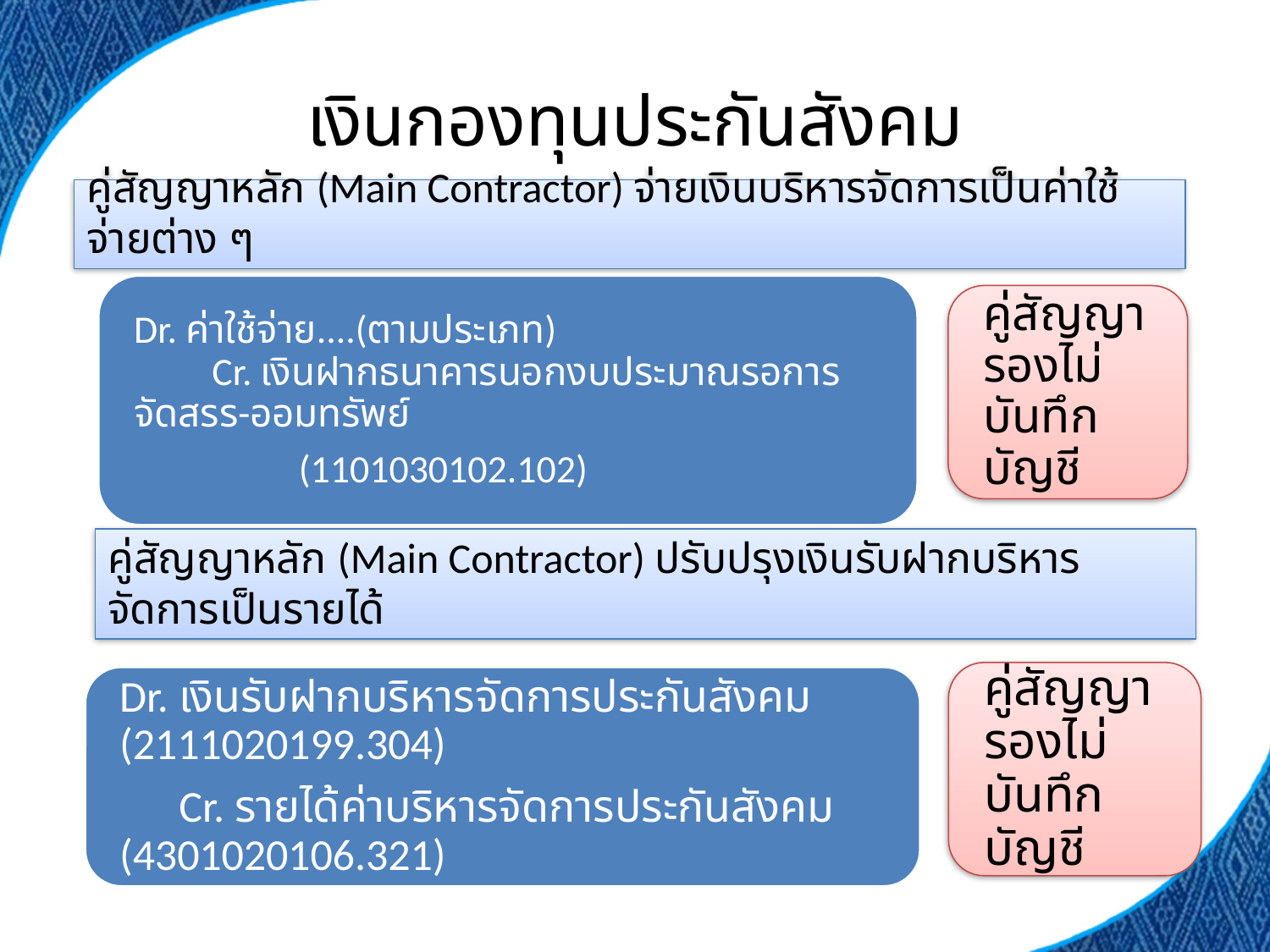

# เงินกองทุนประกันสังคม
คู่สัญญาหลัก (Main Contractor) จ่ายเงินบริหารจัดการเป็นค่าใช้จ่ายต่าง ๆ
Dr. ค่าใช้จ่าย....(ตามประเภท)
         Cr. เงินฝากธนาคารนอกงบประมาณรอการจัดสรร-ออมทรัพย์
                   (1101030102.102)
คู่สัญญารองไม่บันทึกบัญชี
คู่สัญญาหลัก (Main Contractor) ปรับปรุงเงินรับฝากบริหารจัดการเป็นรายได้
Dr. เงินรับฝากบริหารจัดการประกันสังคม   (2111020199.304)
      Cr. รายได้ค่าบริหารจัดการประกันสังคม (4301020106.321)
คู่สัญญารองไม่บันทึกบัญชี